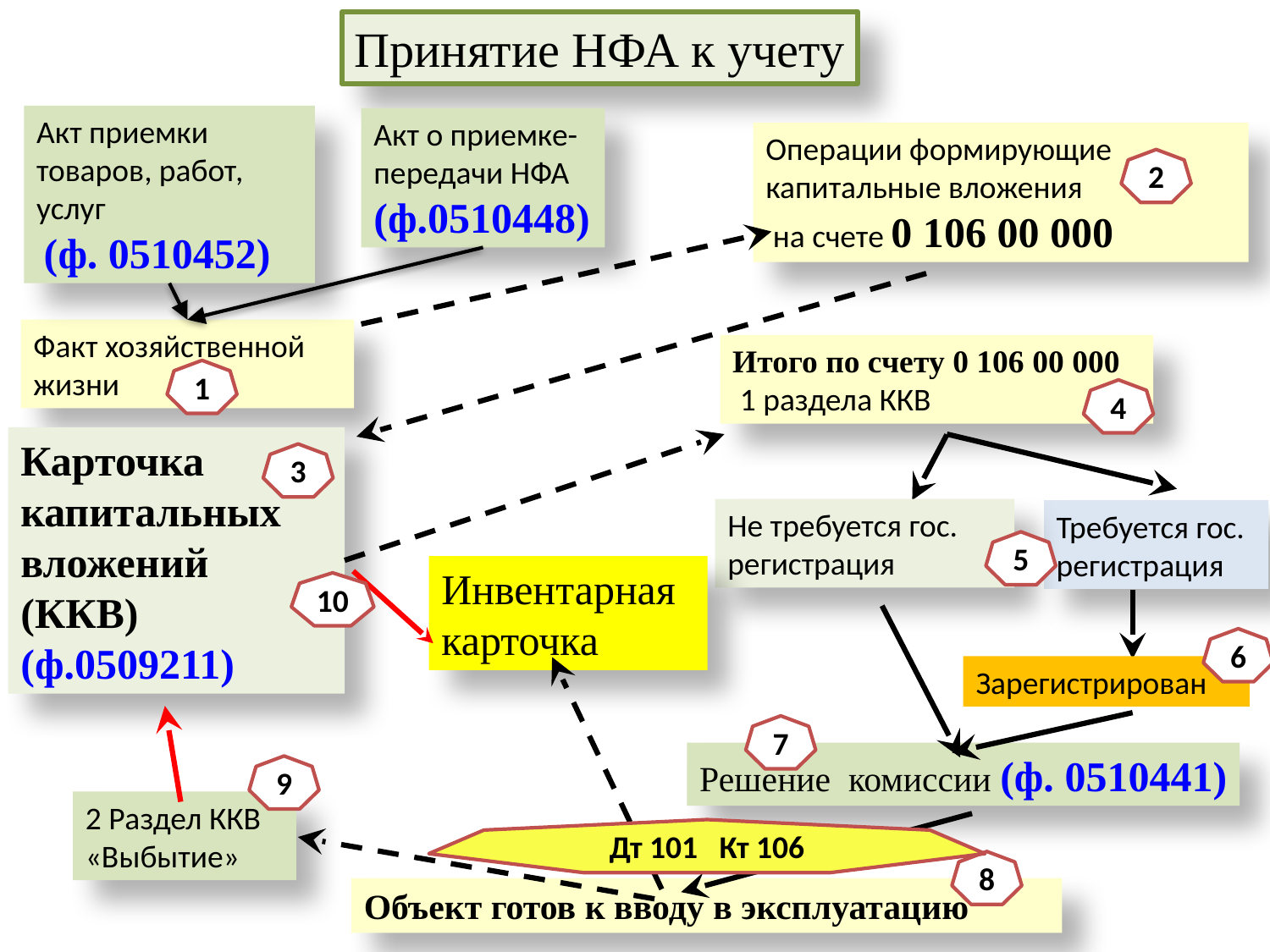

Принятие НФА к учету
Акт приемки товаров, работ, услуг
 (ф. 0510452)
Акт о приемке-передачи НФА (ф.0510448)
Операции формирующие капитальные вложения
 на счете 0 106 00 000
2
Факт хозяйственной жизни
Итого по счету 0 106 00 000
 1 раздела ККВ
1
4
Карточка капитальных вложений (ККВ)
(ф.0509211)
3
Не требуется гос. регистрация
Требуется гос. регистрация
5
Инвентарная карточка
10
6
Зарегистрирован
7
Решение  комиссии (ф. 0510441)
9
2 Раздел ККВ «Выбытие»
Дт 101   Кт 106
8
Объект готов к вводу в эксплуатацию